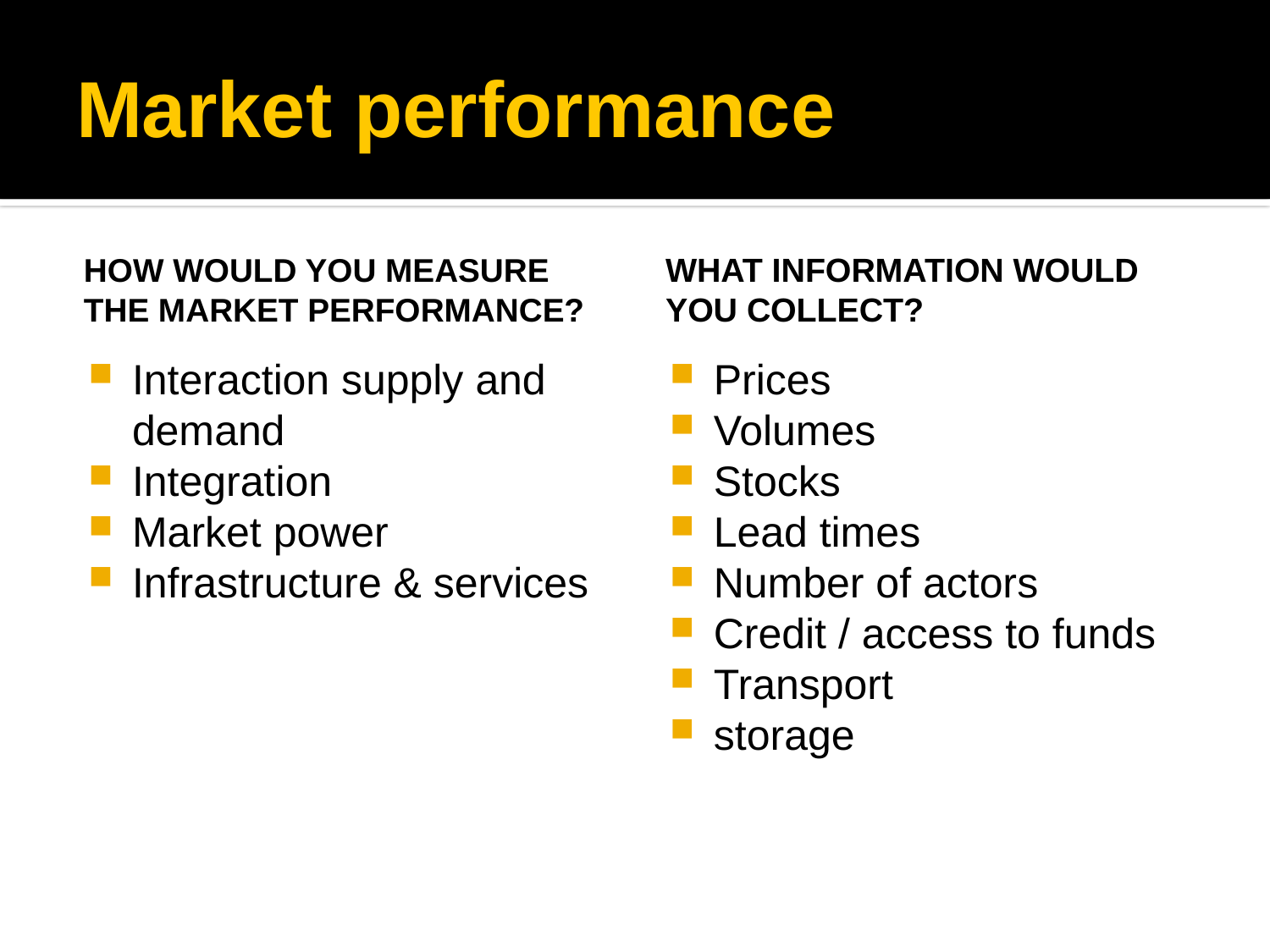

# Market performance
How would you measure the market performance?
What information would you collect?
Interaction supply and demand
Integration
Market power
Infrastructure & services
Prices
Volumes
Stocks
Lead times
Number of actors
Credit / access to funds
Transport
storage